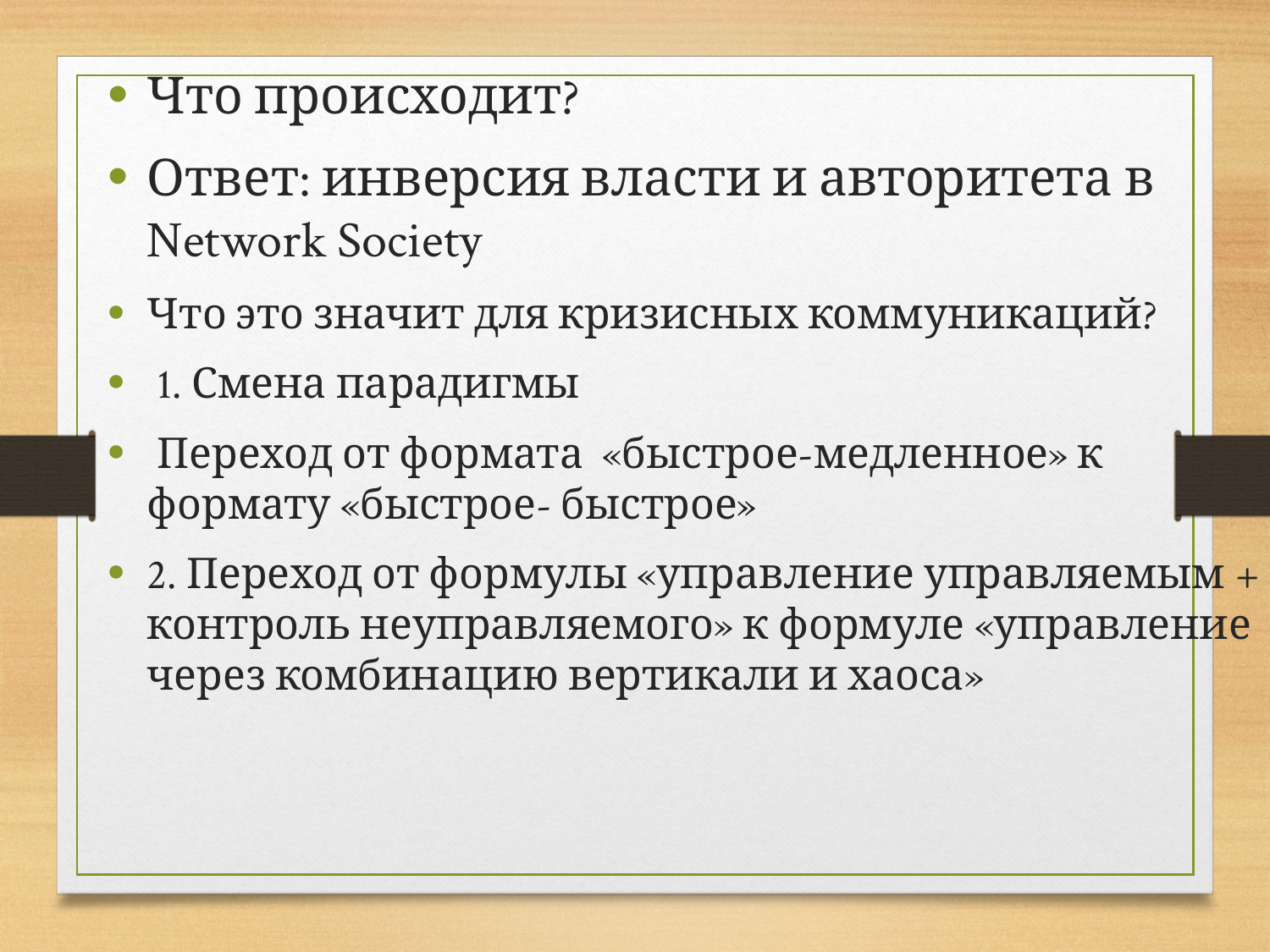

Что происходит?
Ответ: инверсия власти и авторитета в Network Society
Что это значит для кризисных коммуникаций?
 1. Смена парадигмы
 Переход от формата  «быстрое-медленное» к формату «быстрое- быстрое»
2. Переход от формулы «управление управляемым + контроль неуправляемого» к формуле «управление через комбинацию вертикали и хаоса»